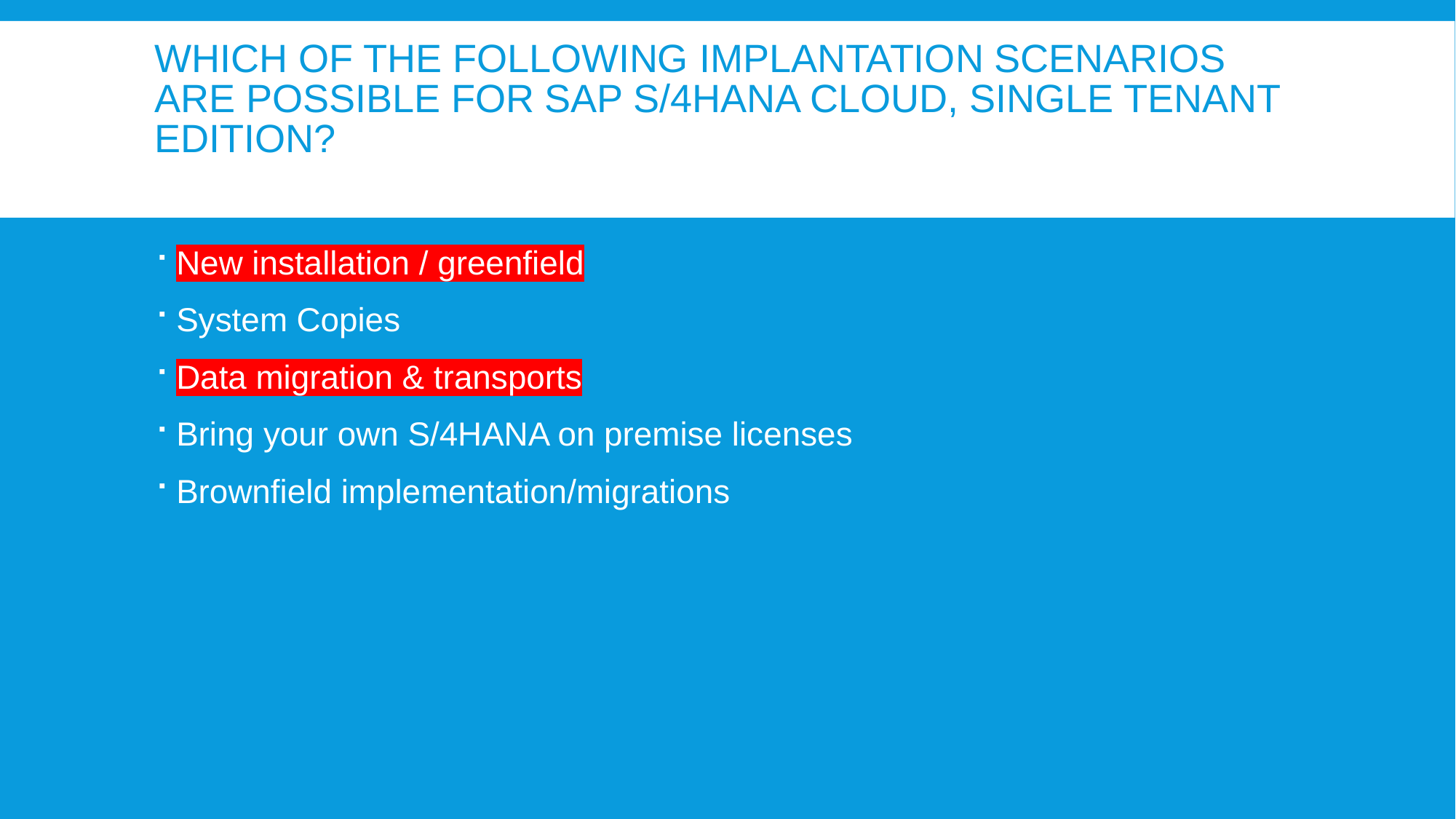

# Which of the following implantation scenarios are possible for SAP S/4HANA Cloud, Single Tenant Edition?
New installation / greenfield
System Copies
Data migration & transports
Bring your own S/4HANA on premise licenses
Brownfield implementation/migrations